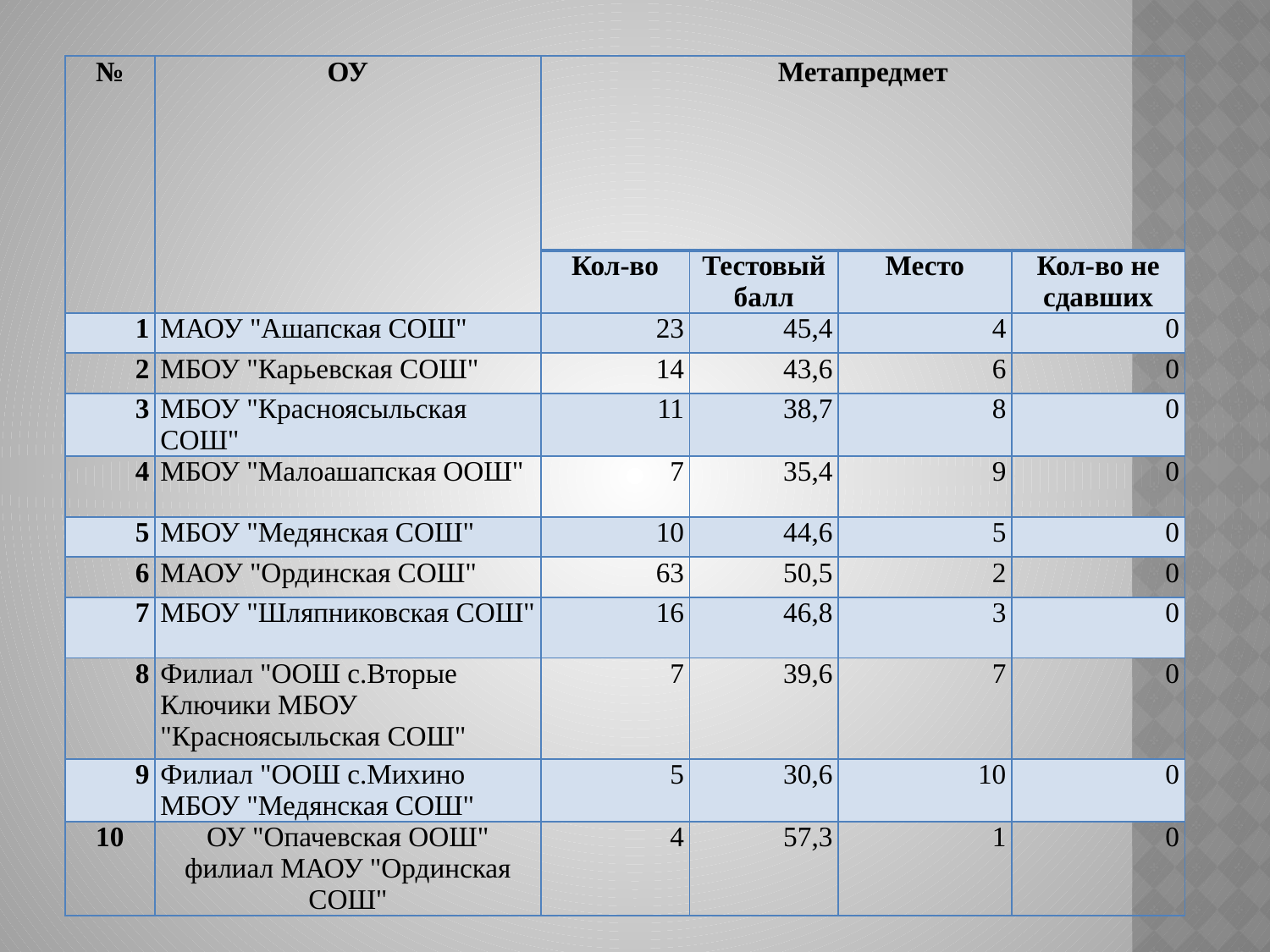

| № | ОУ | Метапредмет |  |  |  |
| --- | --- | --- | --- | --- | --- |
|  |  | Кол-во | Тестовый балл | Место | Кол-во не сдавших |
| 1 | МАОУ "Ашапская СОШ" | 23 | 45,4 | 4 | 0 |
| 2 | МБОУ "Карьевская СОШ" | 14 | 43,6 | 6 | 0 |
| 3 | МБОУ "Красноясыльская СОШ" | 11 | 38,7 | 8 | 0 |
| 4 | МБОУ "Малоашапская ООШ" | 7 | 35,4 | 9 | 0 |
| 5 | МБОУ "Медянская СОШ" | 10 | 44,6 | 5 | 0 |
| 6 | МАОУ "Ординская СОШ" | 63 | 50,5 | 2 | 0 |
| 7 | МБОУ "Шляпниковская СОШ" | 16 | 46,8 | 3 | 0 |
| 8 | Филиал "ООШ с.Вторые Ключики МБОУ "Красноясыльская СОШ" | 7 | 39,6 | 7 | 0 |
| 9 | Филиал "ООШ с.Михино МБОУ "Медянская СОШ" | 5 | 30,6 | 10 | 0 |
| 10 | ОУ "Опачевская ООШ" филиал МАОУ "Ординская СОШ" | 4 | 57,3 | 1 | 0 |